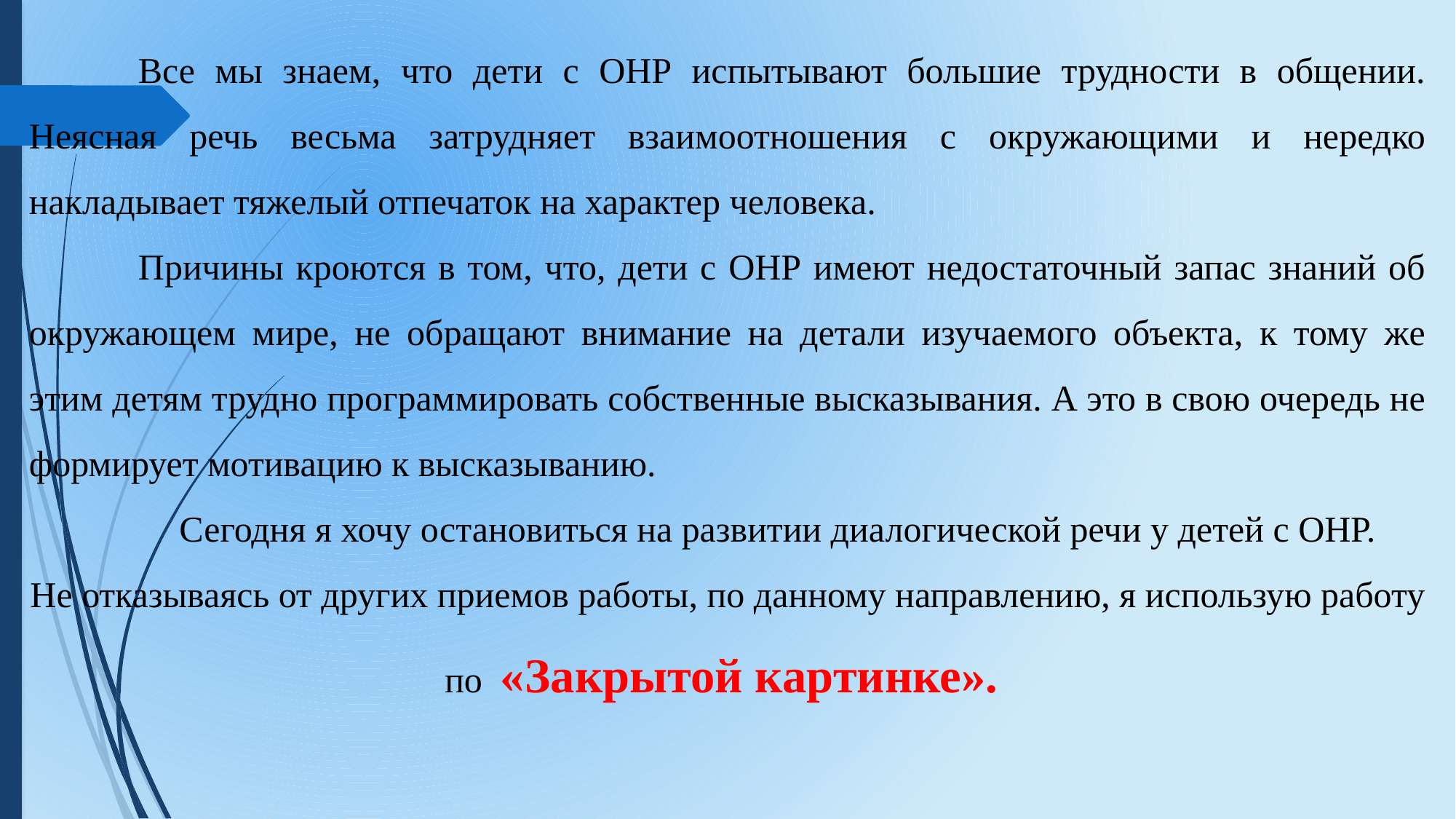

Все мы знаем, что дети с ОНР испытывают большие трудности в общении. Неясная речь весьма затрудняет взаимоотношения с окружающими и нередко накладывает тяжелый отпечаток на характер человека.
	Причины кроются в том, что, дети с ОНР имеют недостаточный запас знаний об окружающем мире, не обращают внимание на детали изучаемого объекта, к тому же этим детям трудно программировать собственные высказывания. А это в свою очередь не формирует мотивацию к высказыванию.
	Сегодня я хочу остановиться на развитии диалогической речи у детей с ОНР.
Не отказываясь от других приемов работы, по данному направлению, я использую работу по  «Закрытой картинке».